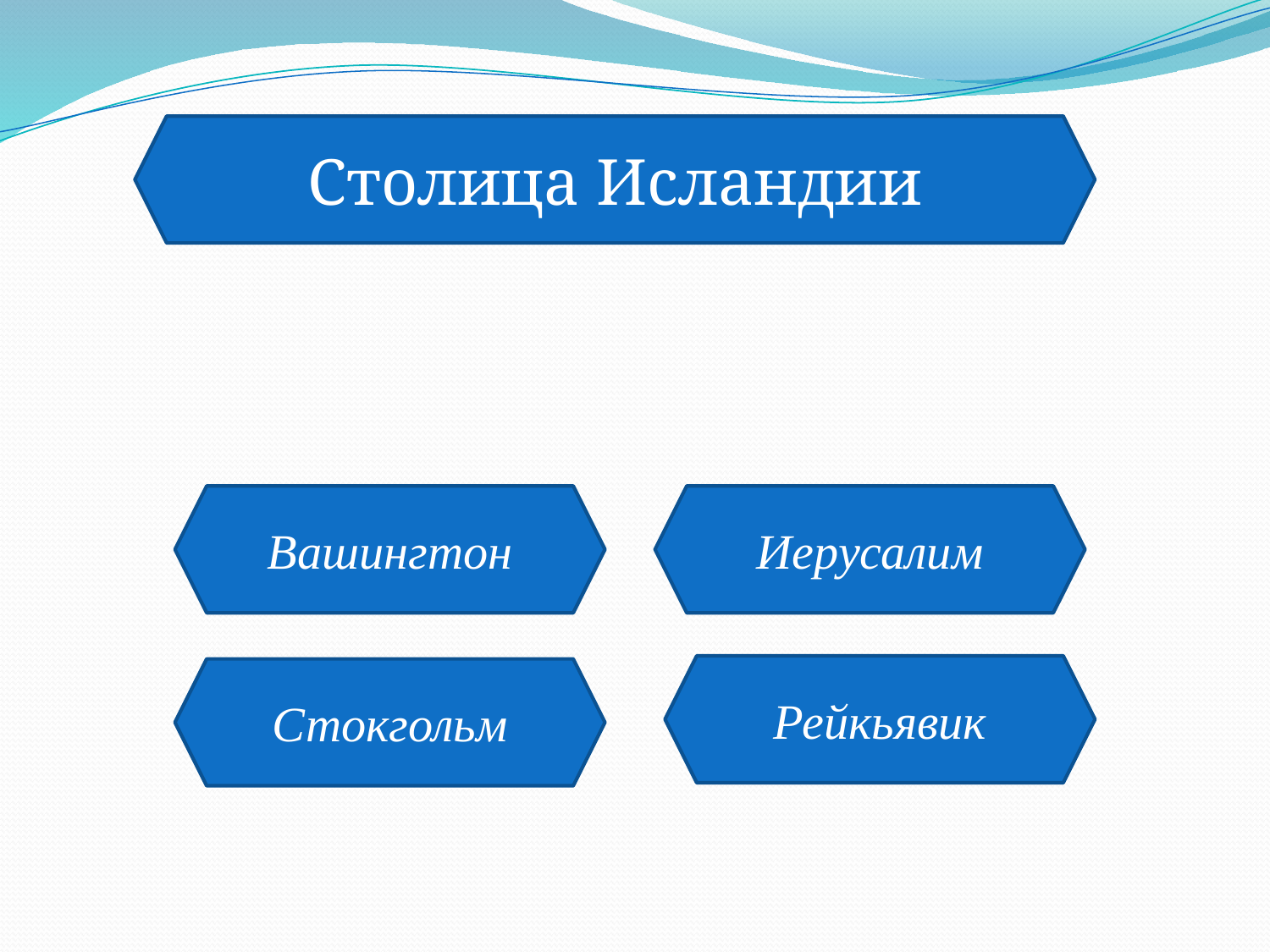

#
Столица Исландии
Вашингтон
Иерусалим
Рейкьявик
Стокгольм